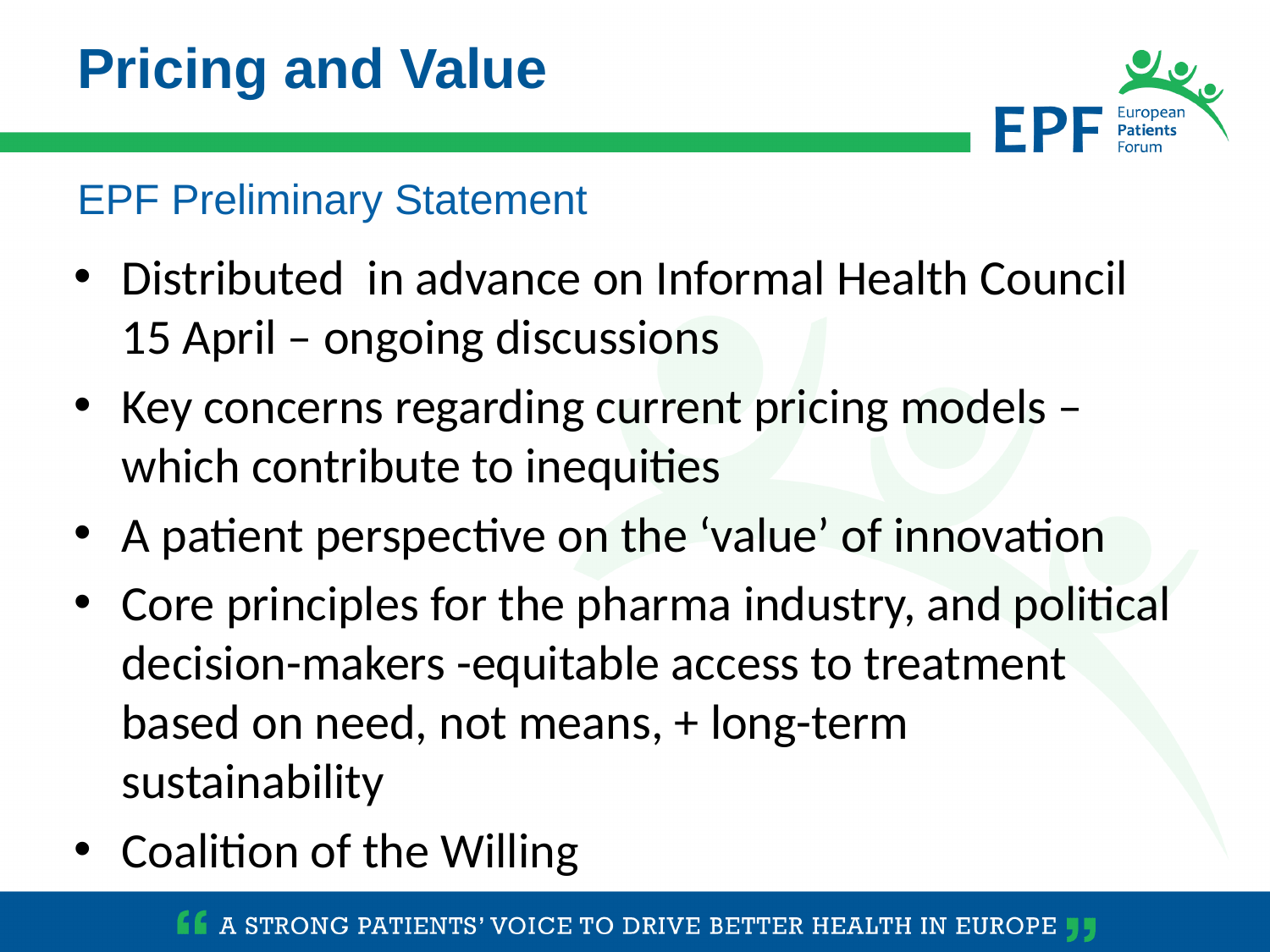

Pricing and Value
EPF Preliminary Statement
Distributed  in advance on Informal Health Council 15 April – ongoing discussions
Key concerns regarding current pricing models – which contribute to inequities
A patient perspective on the ‘value’ of innovation
Core principles for the pharma industry, and political decision-makers -equitable access to treatment based on need, not means, + long-term sustainability
Coalition of the Willing